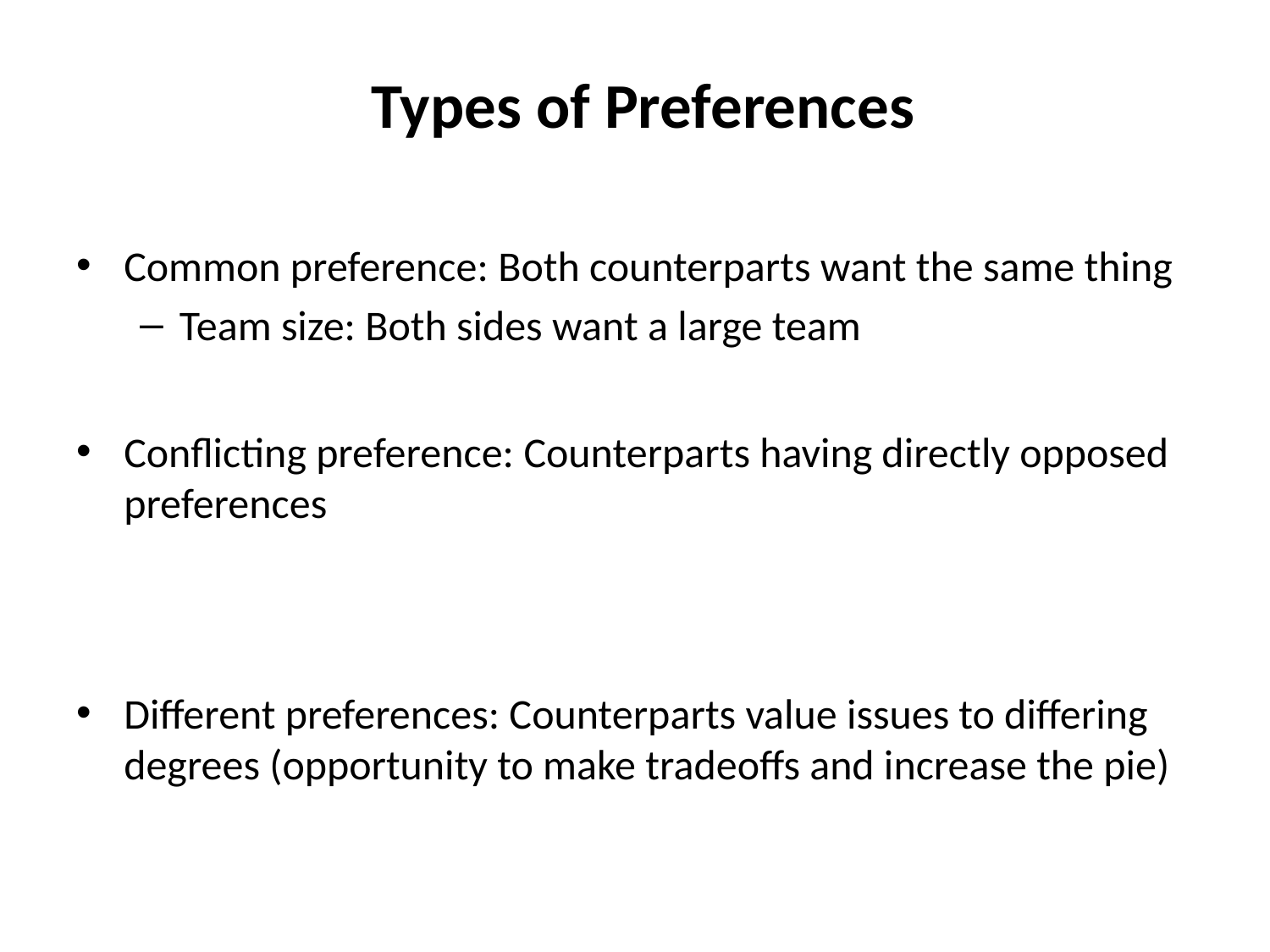

Types of Preferences
Common preference: Both counterparts want the same thing
Team size: Both sides want a large team

Conflicting preference: Counterparts having directly opposed preferences

Different preferences: Counterparts value issues to differing degrees (opportunity to make tradeoffs and increase the pie)